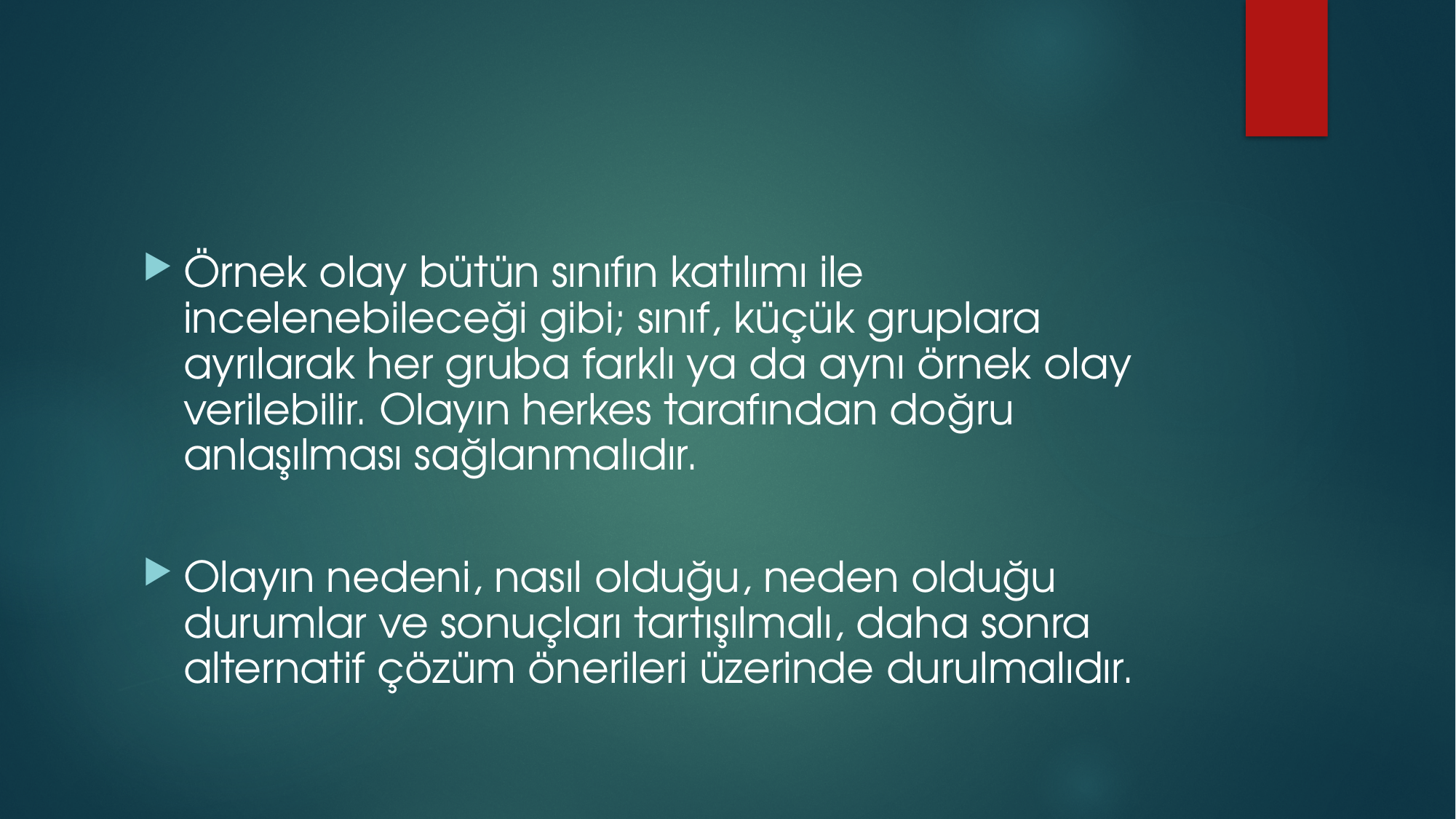

#
Örnek olay bütün sınıfın katılımı ile incelenebileceği gibi; sınıf, küçük gruplara ayrılarak her gruba farklı ya da aynı örnek olay verilebilir. Olayın herkes tarafından doğru anlaşılması sağlanmalıdır.

Olayın nedeni, nasıl olduğu, neden olduğu durumlar ve sonuçları tartışılmalı, daha sonra alternatif çözüm önerileri üzerinde durulmalıdır.